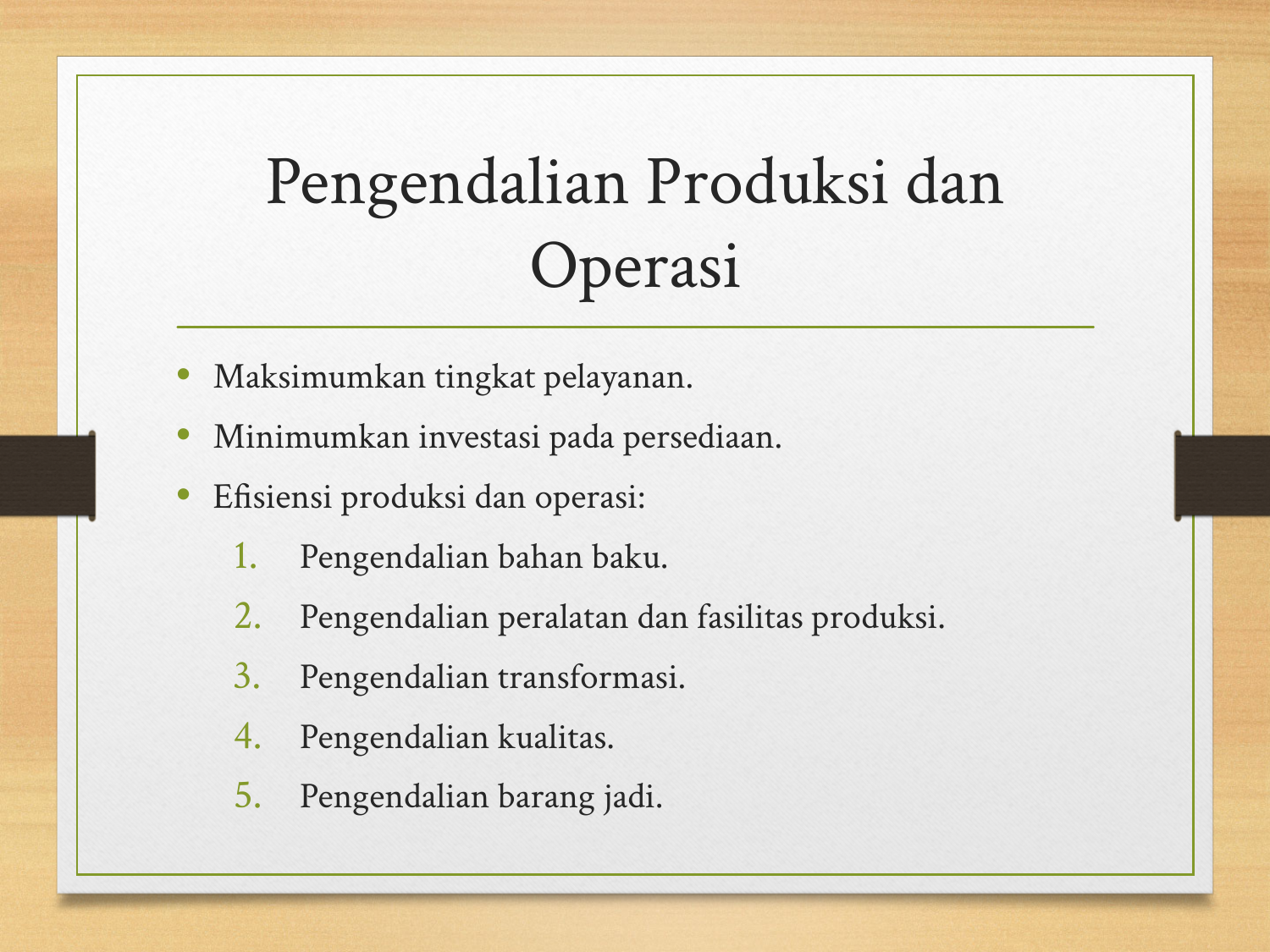

# Pengendalian Produksi dan Operasi
Maksimumkan tingkat pelayanan.
Minimumkan investasi pada persediaan.
Efisiensi produksi dan operasi:
Pengendalian bahan baku.
Pengendalian peralatan dan fasilitas produksi.
Pengendalian transformasi.
Pengendalian kualitas.
Pengendalian barang jadi.